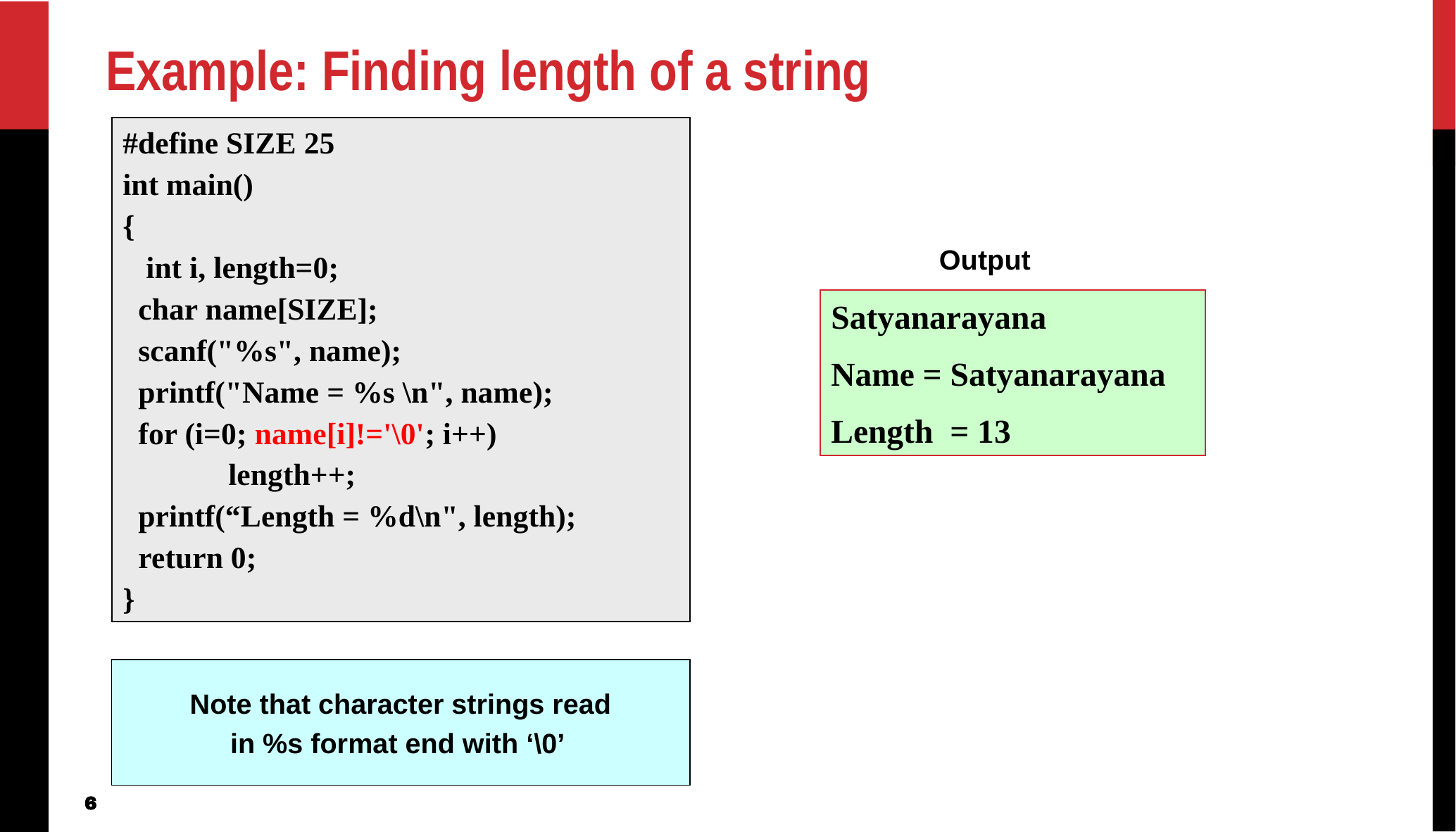

# Example: Finding length of a string

#define SIZE 25
int main()
{
   int i, length=0;
  char name[SIZE];
  scanf("%s", name);
  printf("Name = %s \n", name);
  for (i=0; name[i]!='\0'; i++)
	length++;
  printf(“Length = %d\n", length);
  return 0;
}

Output
Satyanarayana
Name = Satyanarayana
Length  = 13
 Note that character strings read
in %s format end with ‘\0’
6